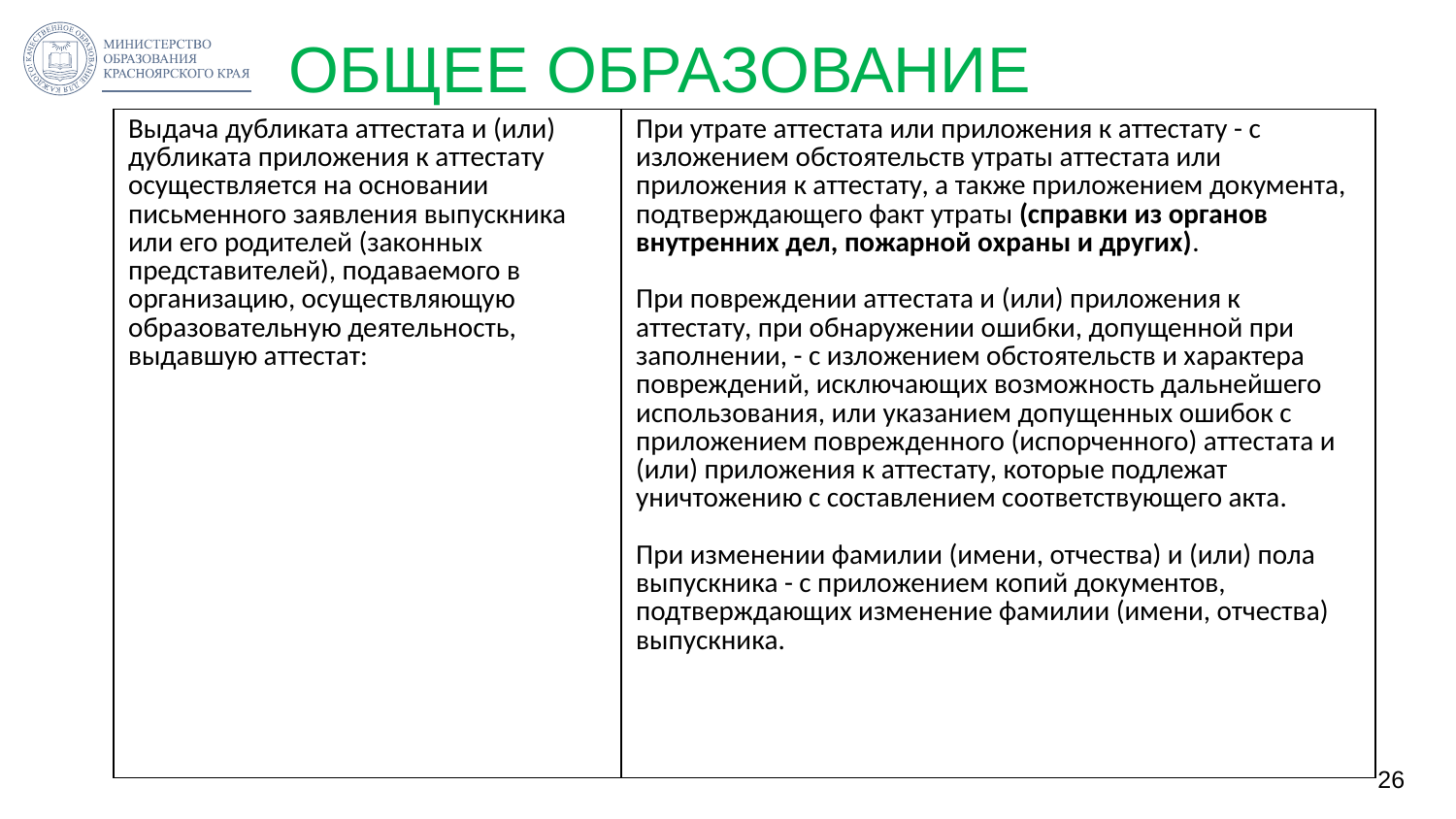

# ОБЩЕЕ ОБРАЗОВАНИЕ
| Выдача дубликата аттестата и (или) дубликата приложения к аттестату осуществляется на основании письменного заявления выпускника или его родителей (законных представителей), подаваемого в организацию, осуществляющую образовательную деятельность, выдавшую аттестат: | При утрате аттестата или приложения к аттестату - с изложением обстоятельств утраты аттестата или приложения к аттестату, а также приложением документа, подтверждающего факт утраты (справки из органов внутренних дел, пожарной охраны и других). При повреждении аттестата и (или) приложения к аттестату, при обнаружении ошибки, допущенной при заполнении, - с изложением обстоятельств и характера повреждений, исключающих возможность дальнейшего использования, или указанием допущенных ошибок с приложением поврежденного (испорченного) аттестата и (или) приложения к аттестату, которые подлежат уничтожению с составлением соответствующего акта. При изменении фамилии (имени, отчества) и (или) пола выпускника - с приложением копий документов, подтверждающих изменение фамилии (имени, отчества) выпускника. |
| --- | --- |
26